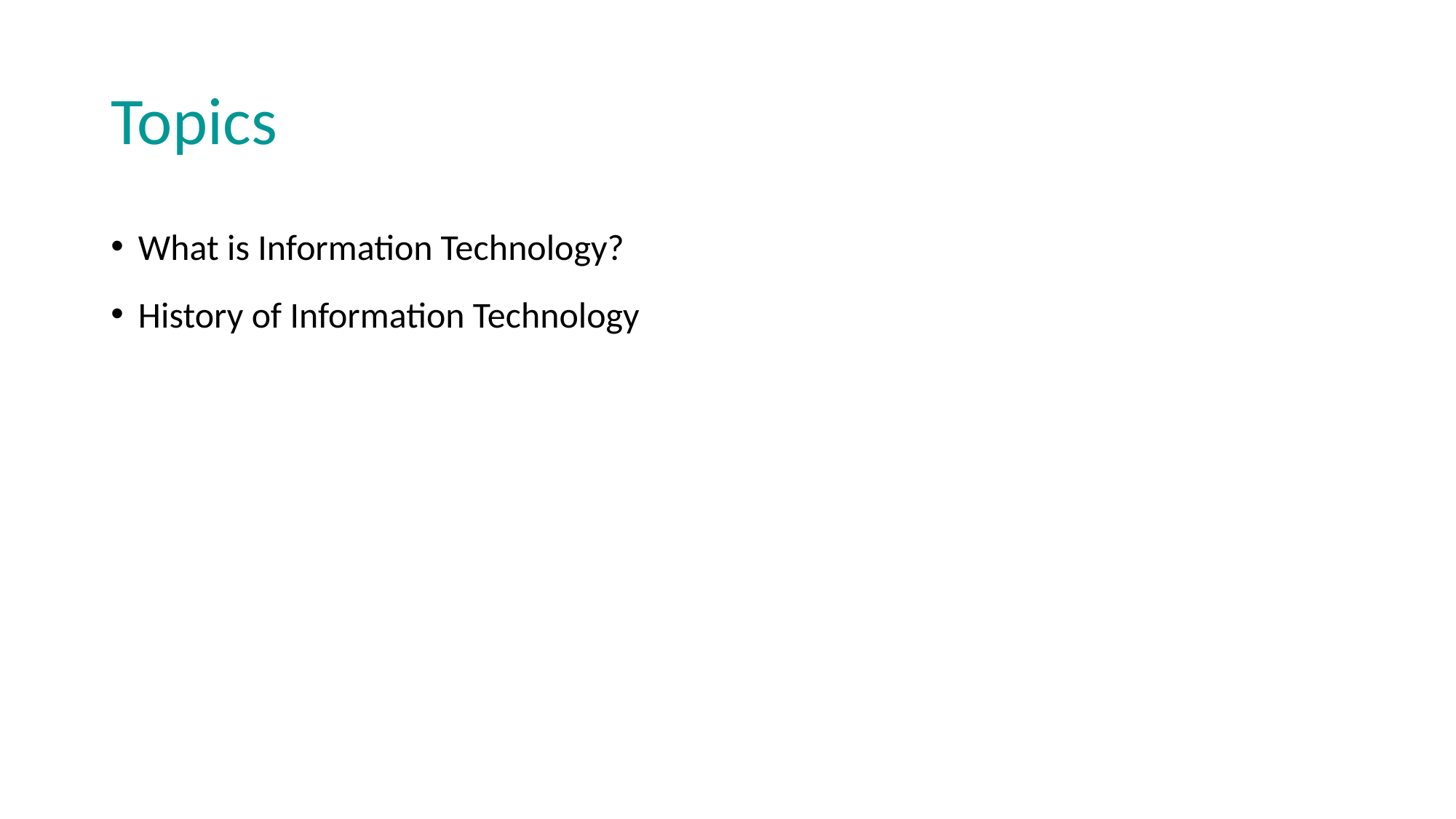

# Topics
What is Information Technology?
History of Information Technology